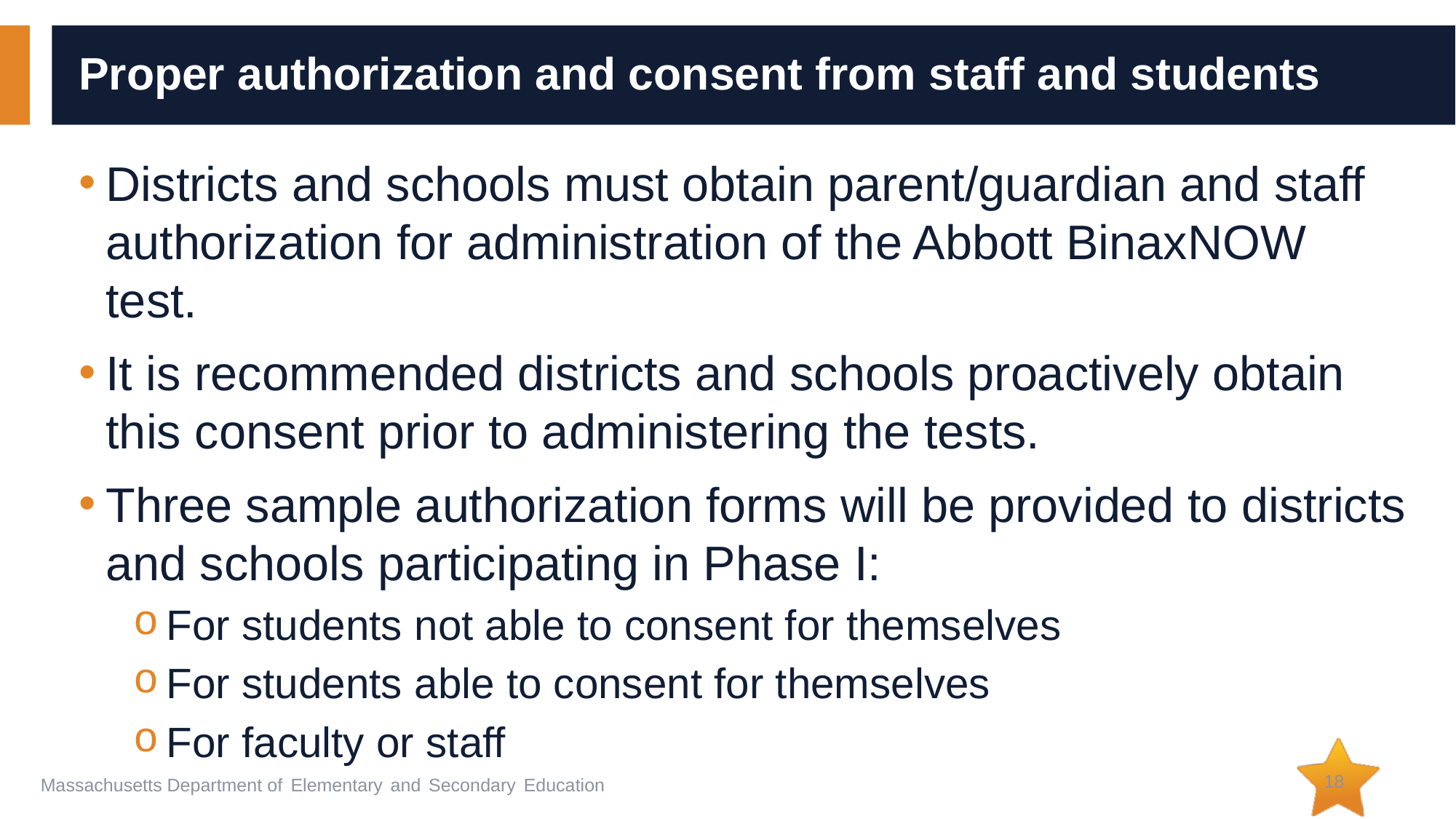

# Proper authorization and consent from staff and students
Districts and schools must obtain parent/guardian and staff authorization for administration of the Abbott BinaxNOW test.
It is recommended districts and schools proactively obtain this consent prior to administering the tests.
Three sample authorization forms will be provided to districts and schools participating in Phase I:
For students not able to consent for themselves
For students able to consent for themselves
For faculty or staff

18